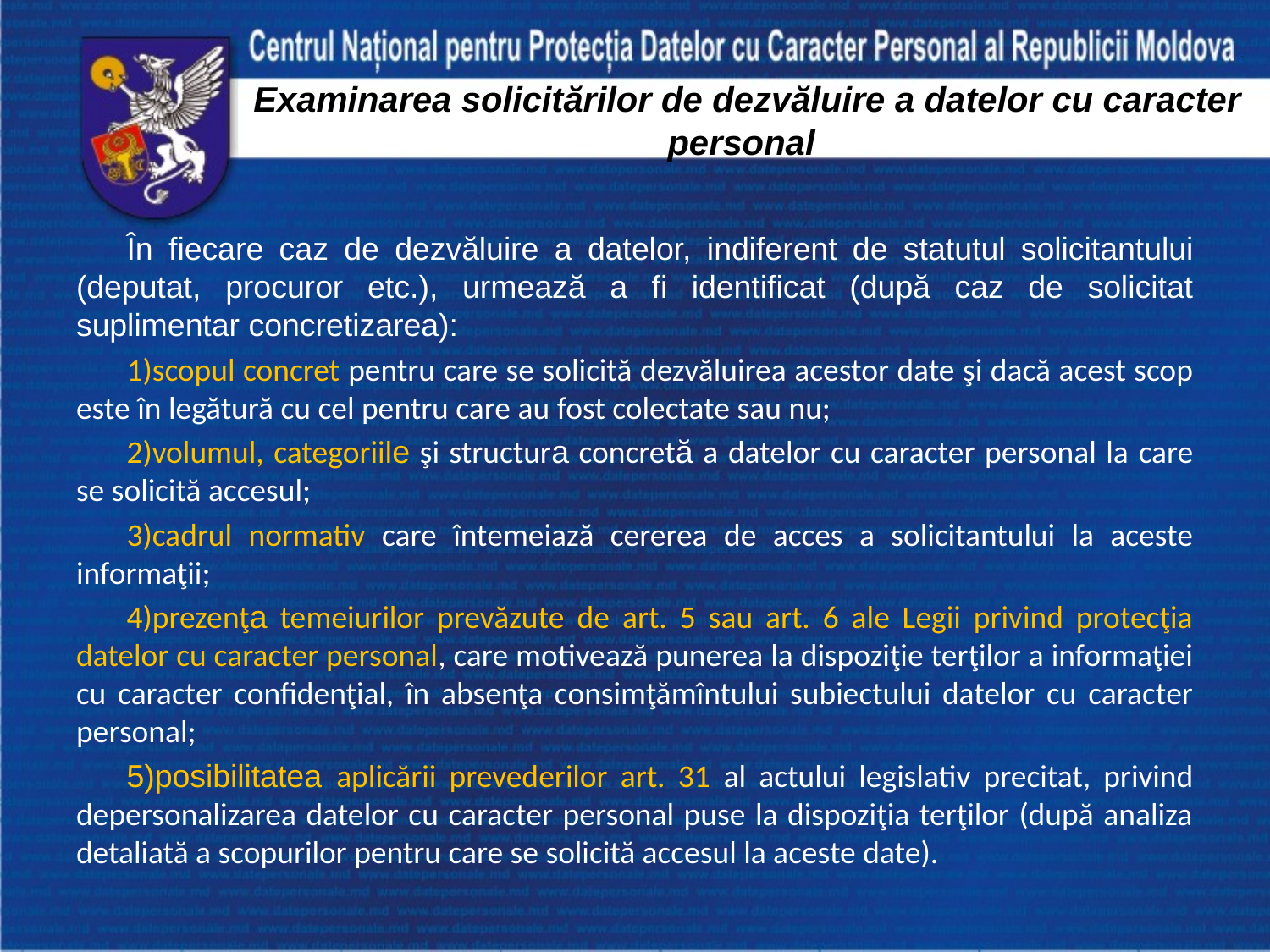

# Examinarea solicitărilor de dezvăluire a datelor cu caracter personal
În fiecare caz de dezvăluire a datelor, indiferent de statutul solicitantului (deputat, procuror etc.), urmează a fi identificat (după caz de solicitat suplimentar concretizarea):
scopul concret pentru care se solicită dezvăluirea acestor date şi dacă acest scop este în legătură cu cel pentru care au fost colectate sau nu;
volumul, categoriile şi structura concretă a datelor cu caracter personal la care se solicită accesul;
cadrul normativ care întemeiază cererea de acces a solicitantului la aceste informaţii;
prezenţa temeiurilor prevăzute de art. 5 sau art. 6 ale Legii privind protecţia datelor cu caracter personal, care motivează punerea la dispoziţie terţilor a informaţiei cu caracter confidenţial, în absenţa consimţămîntului subiectului datelor cu caracter personal;
posibilitatea aplicării prevederilor art. 31 al actului legislativ precitat, privind depersonalizarea datelor cu caracter personal puse la dispoziţia terţilor (după analiza detaliată a scopurilor pentru care se solicită accesul la aceste date).